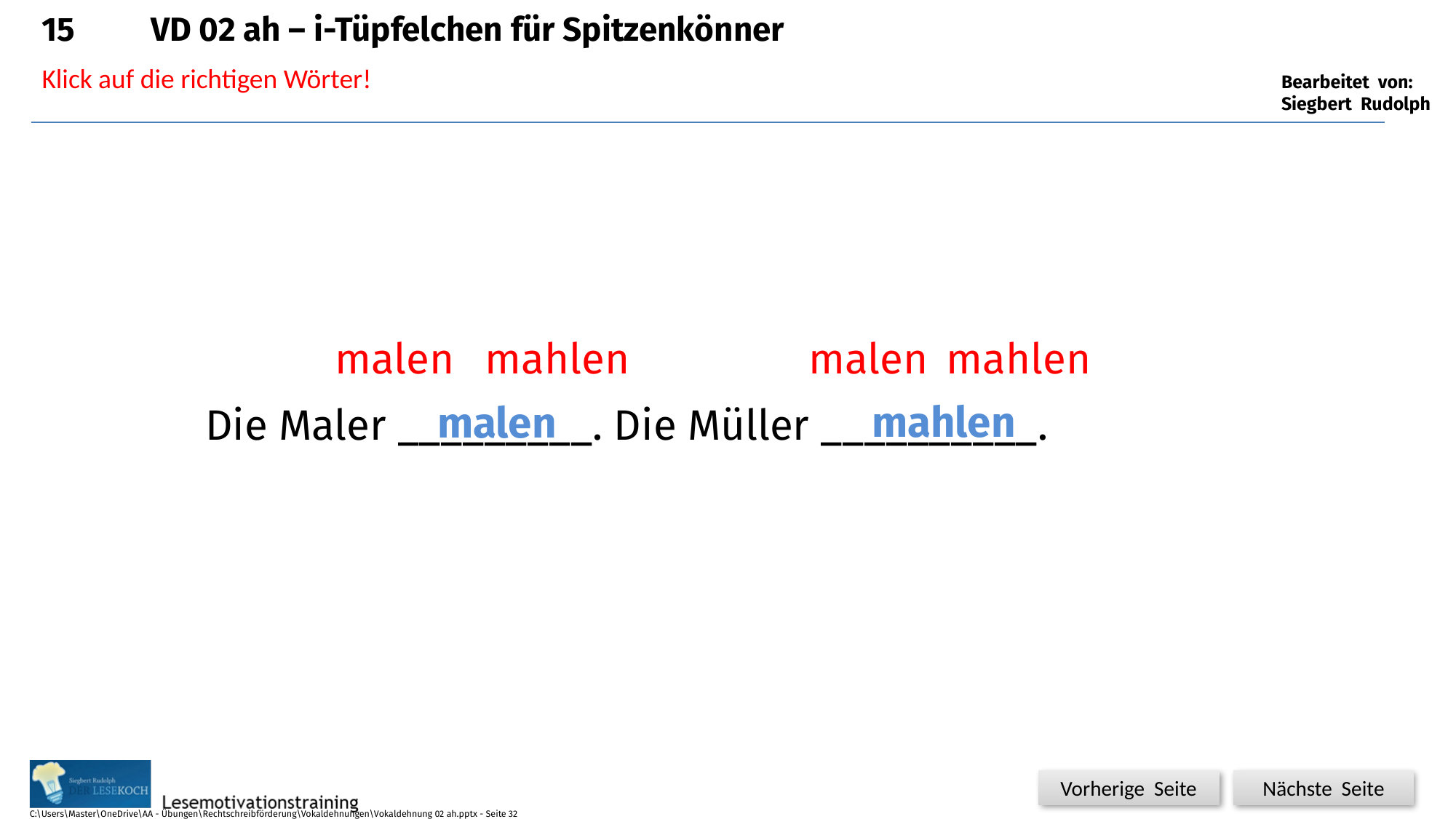

15	VD 02 ah – i-Tüpfelchen für Spitzenkönner
32
Klick auf die richtigen Wörter!
malen
mahlen
malen
mahlen
mahlen
malen
Die Maler _________. Die Müller __________.
C:\Users\Master\OneDrive\AA - Übungen\Rechtschreibförderung\Vokaldehnungen\Vokaldehnung 02 ah.pptx - Seite 32